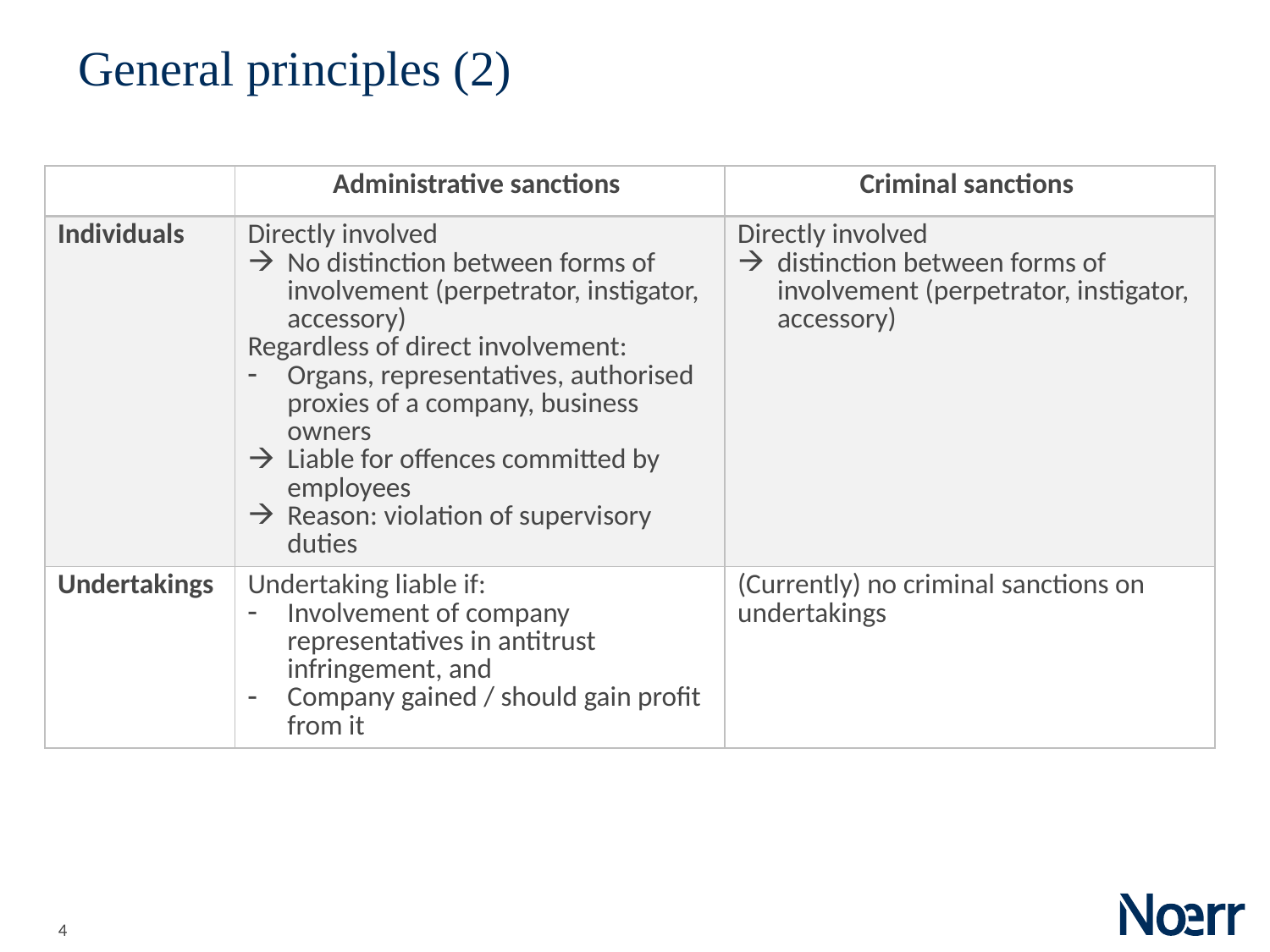

Date
# General principles (2)
|  | Administrative sanctions | Criminal sanctions |
| --- | --- | --- |
| Individuals | Directly involved No distinction between forms of involvement (perpetrator, instigator, accessory) Regardless of direct involvement: Organs, representatives, authorised proxies of a company, business owners Liable for offences committed by employees Reason: violation of supervisory duties | Directly involved distinction between forms of involvement (perpetrator, instigator, accessory) |
| Undertakings | Undertaking liable if: Involvement of company representatives in antitrust infringement, and Company gained / should gain profit from it | (Currently) no criminal sanctions on undertakings |